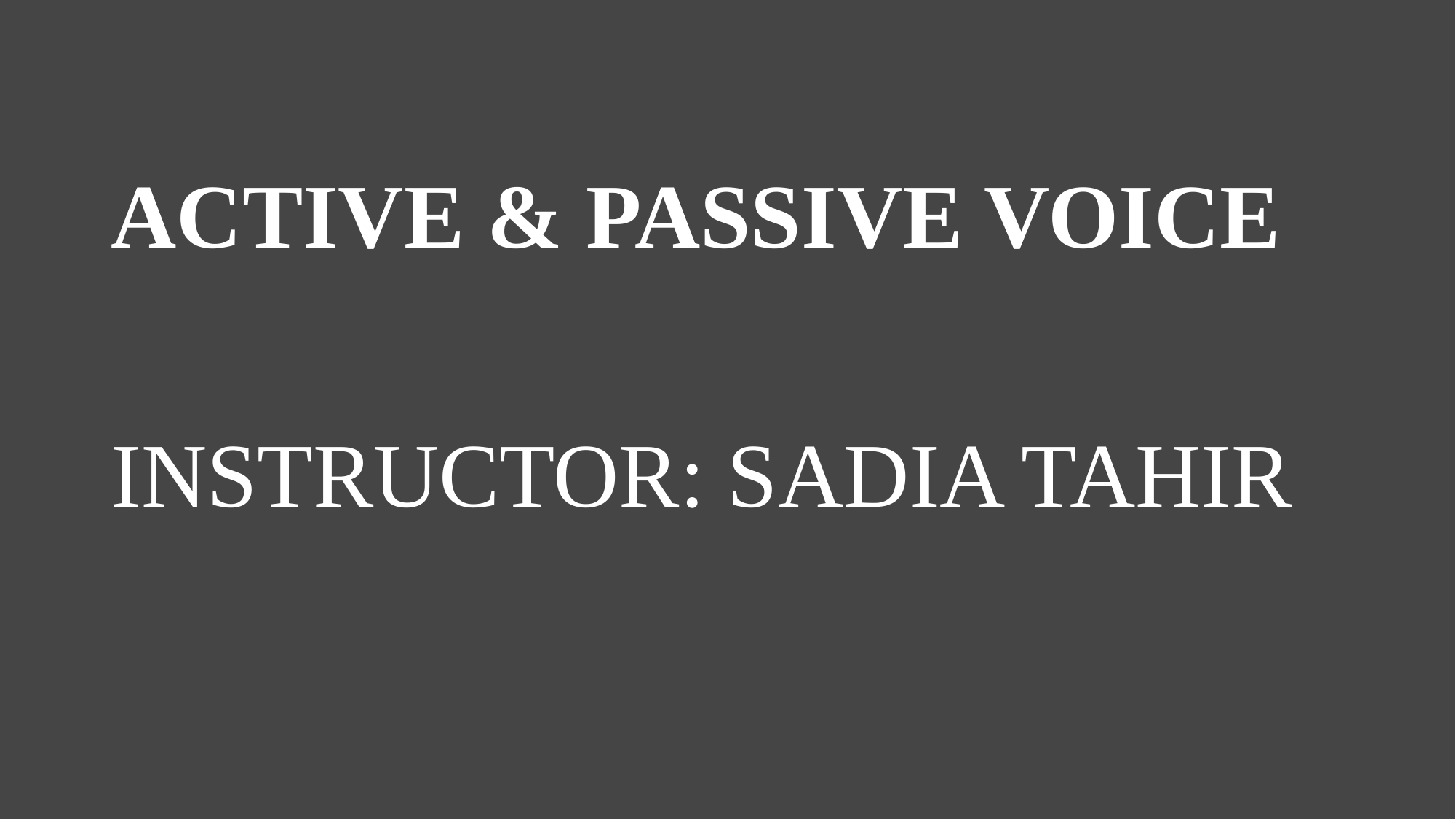

# ACTIVE & PASSIVE VOICE
INSTRUCTOR: SADIA TAHIR